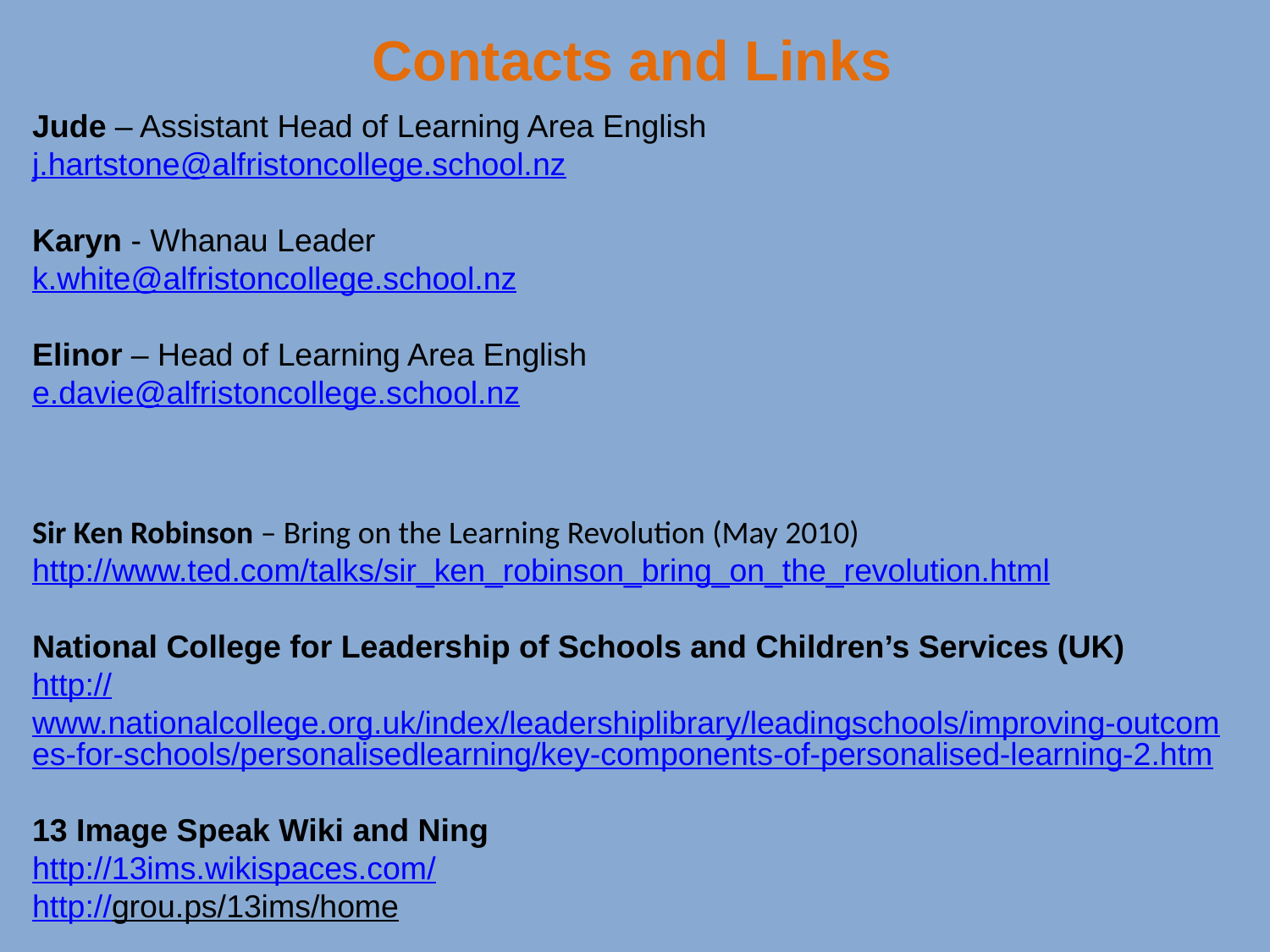

Contacts and Links
Jude – Assistant Head of Learning Area English
j.hartstone@alfristoncollege.school.nz

Karyn - Whanau Leader
k.white@alfristoncollege.school.nz

Elinor – Head of Learning Area English
e.davie@alfristoncollege.school.nz

Sir Ken Robinson – Bring on the Learning Revolution (May 2010)
http://www.ted.com/talks/sir_ken_robinson_bring_on_the_revolution.html

National College for Leadership of Schools and Children’s Services (UK)
http://www.nationalcollege.org.uk/index/leadershiplibrary/leadingschools/improving-outcomes-for-schools/personalisedlearning/key-components-of-personalised-learning-2.htm

13 Image Speak Wiki and Ning
http://13ims.wikispaces.com/
http://grou.ps/13ims/home